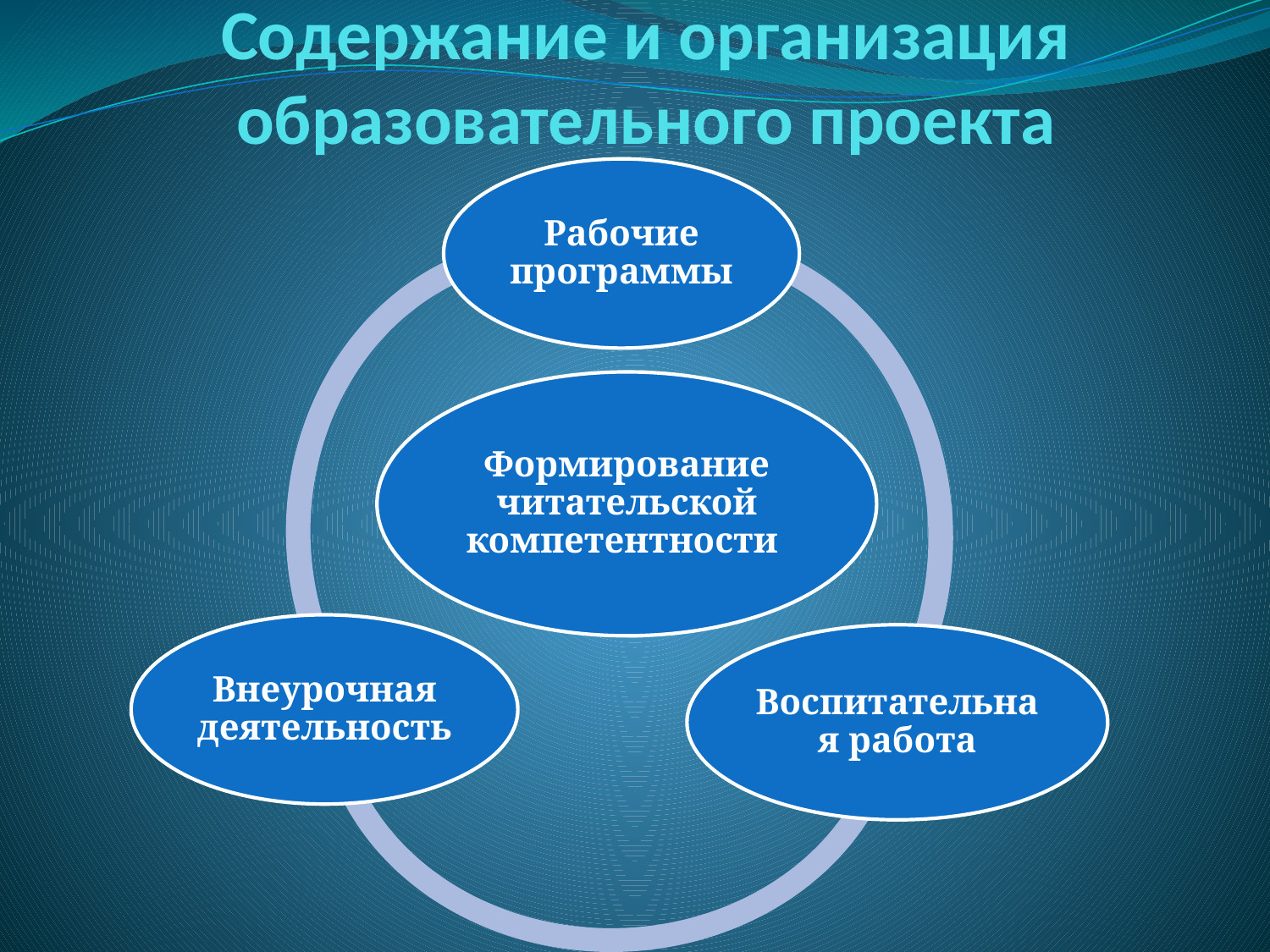

# Содержание и организация образовательного проекта
Формирование читательской компетентности
Рабочие программы
Воспитательная работа
Внеурочная деятельность